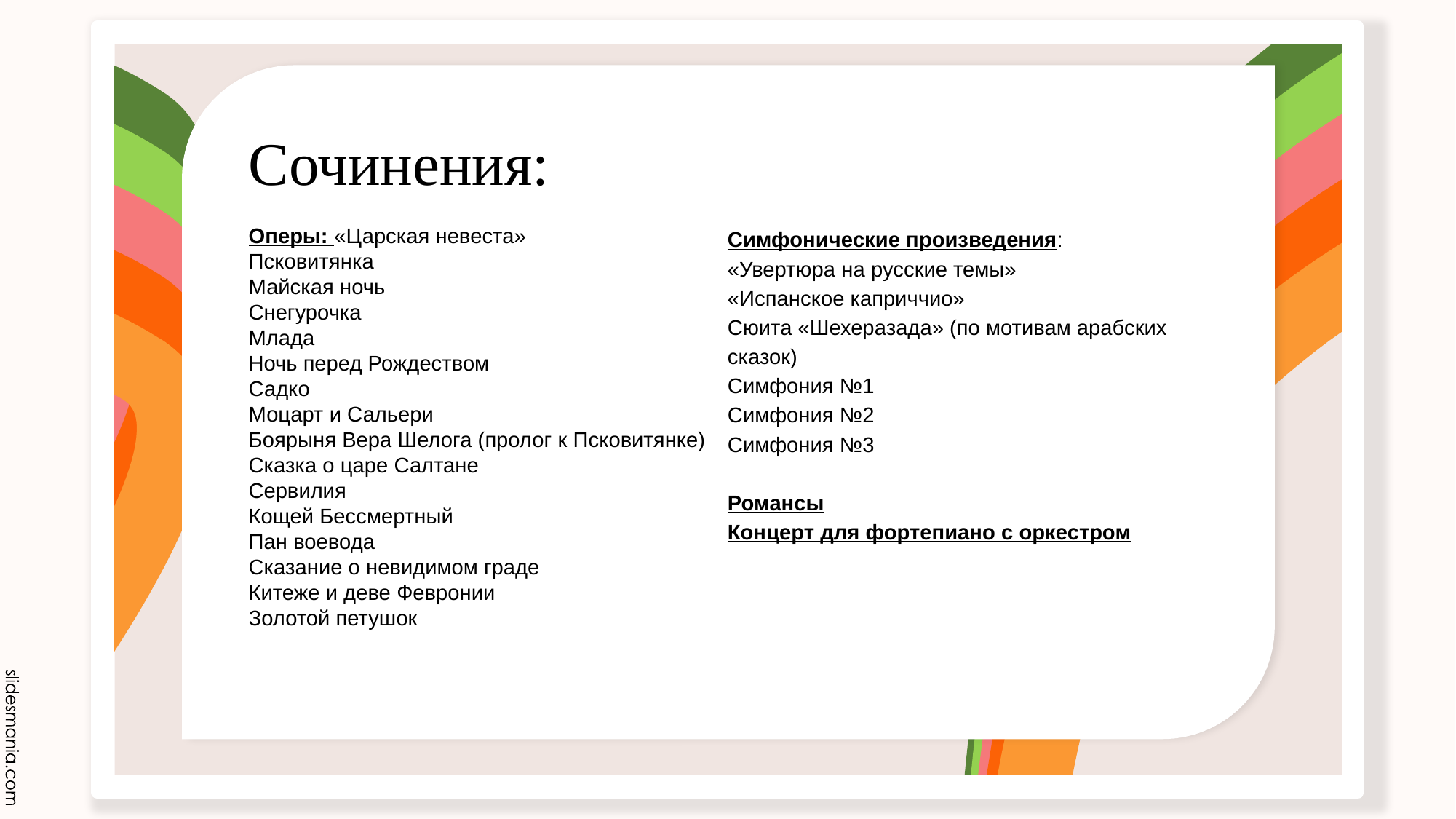

# Сочинения:
Оперы: «Царская невеста»
Псковитянка
Майская ночь
Снегурочка
Млада
Ночь перед Рождеством
Садко
Моцарт и Сальери
Боярыня Вера Шелога (пролог к Псковитянке)
Сказка о царе Салтане
Сервилия
Кощей Бессмертный
Пан воевода
Сказание о невидимом граде
Китеже и деве Февронии
Золотой петушок

Симфонические произведения:
«Увертюра на русские темы»
«Испанское каприччио»
Сюита «Шехеразада» (по мотивам арабских сказок)
Симфония №1
Симфония №2
Симфония №3
Романсы
Концерт для фортепиано с оркестром